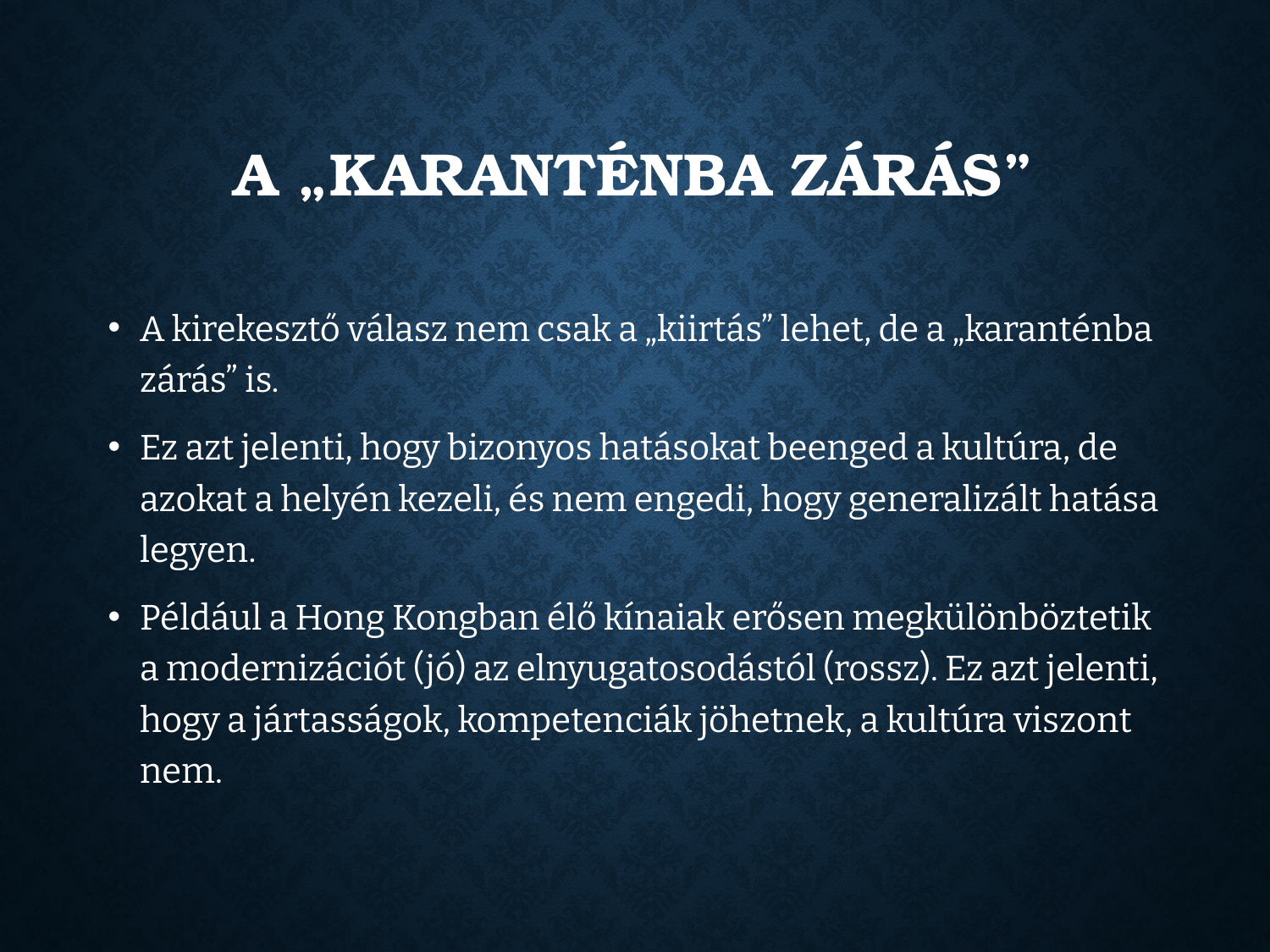

# A „karanténba zárás”
A kirekesztő válasz nem csak a „kiirtás” lehet, de a „karanténba zárás” is.
Ez azt jelenti, hogy bizonyos hatásokat beenged a kultúra, de azokat a helyén kezeli, és nem engedi, hogy generalizált hatása legyen.
Például a Hong Kongban élő kínaiak erősen megkülönböztetik a modernizációt (jó) az elnyugatosodástól (rossz). Ez azt jelenti, hogy a jártasságok, kompetenciák jöhetnek, a kultúra viszont nem.